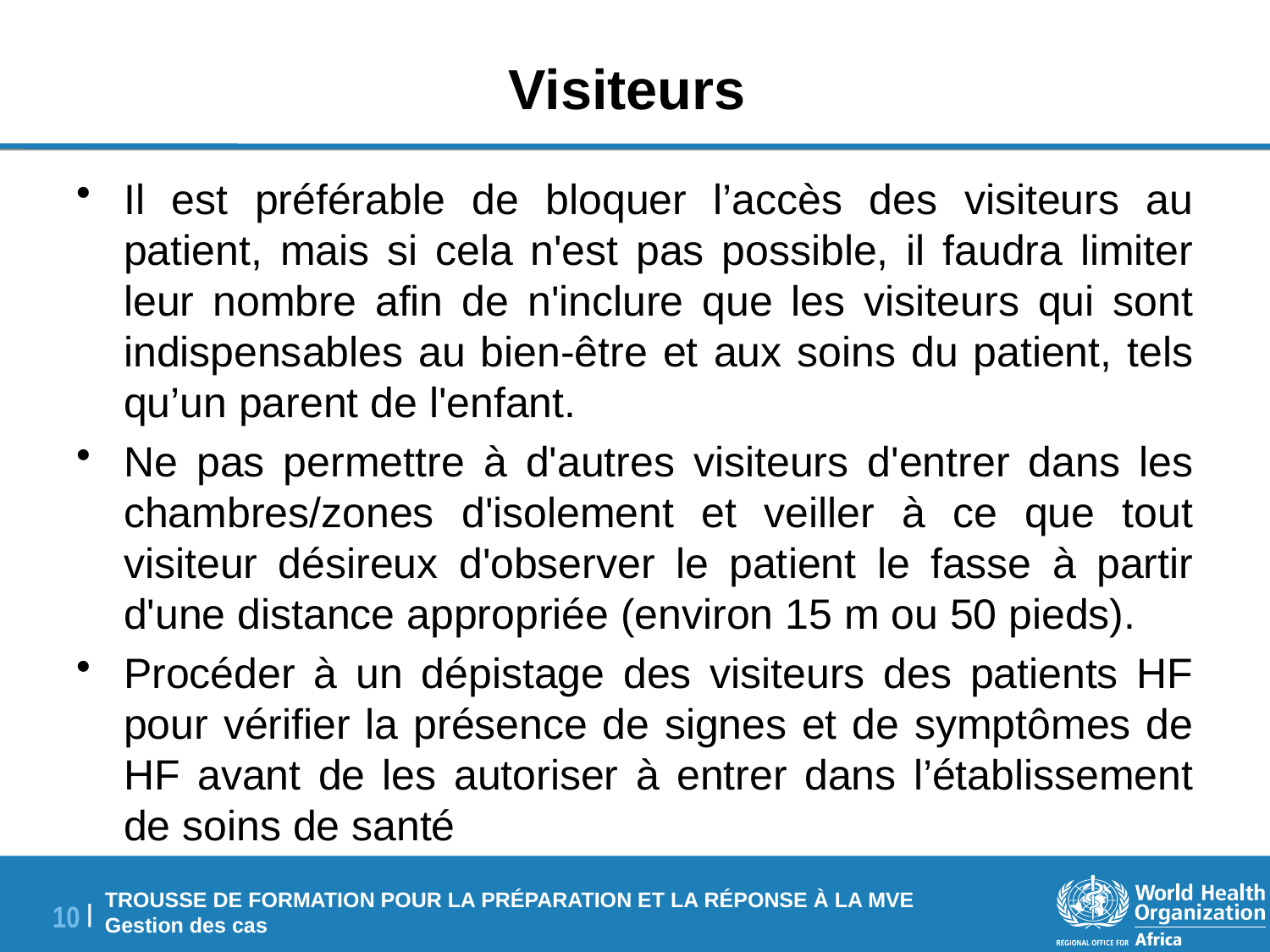

# Visiteurs
Il est préférable de bloquer l’accès des visiteurs au patient, mais si cela n'est pas possible, il faudra limiter leur nombre afin de n'inclure que les visiteurs qui sont indispensables au bien-être et aux soins du patient, tels qu’un parent de l'enfant.
Ne pas permettre à d'autres visiteurs d'entrer dans les chambres/zones d'isolement et veiller à ce que tout visiteur désireux d'observer le patient le fasse à partir d'une distance appropriée (environ 15 m ou 50 pieds).
Procéder à un dépistage des visiteurs des patients HF pour vérifier la présence de signes et de symptômes de HF avant de les autoriser à entrer dans l’établissement de soins de santé